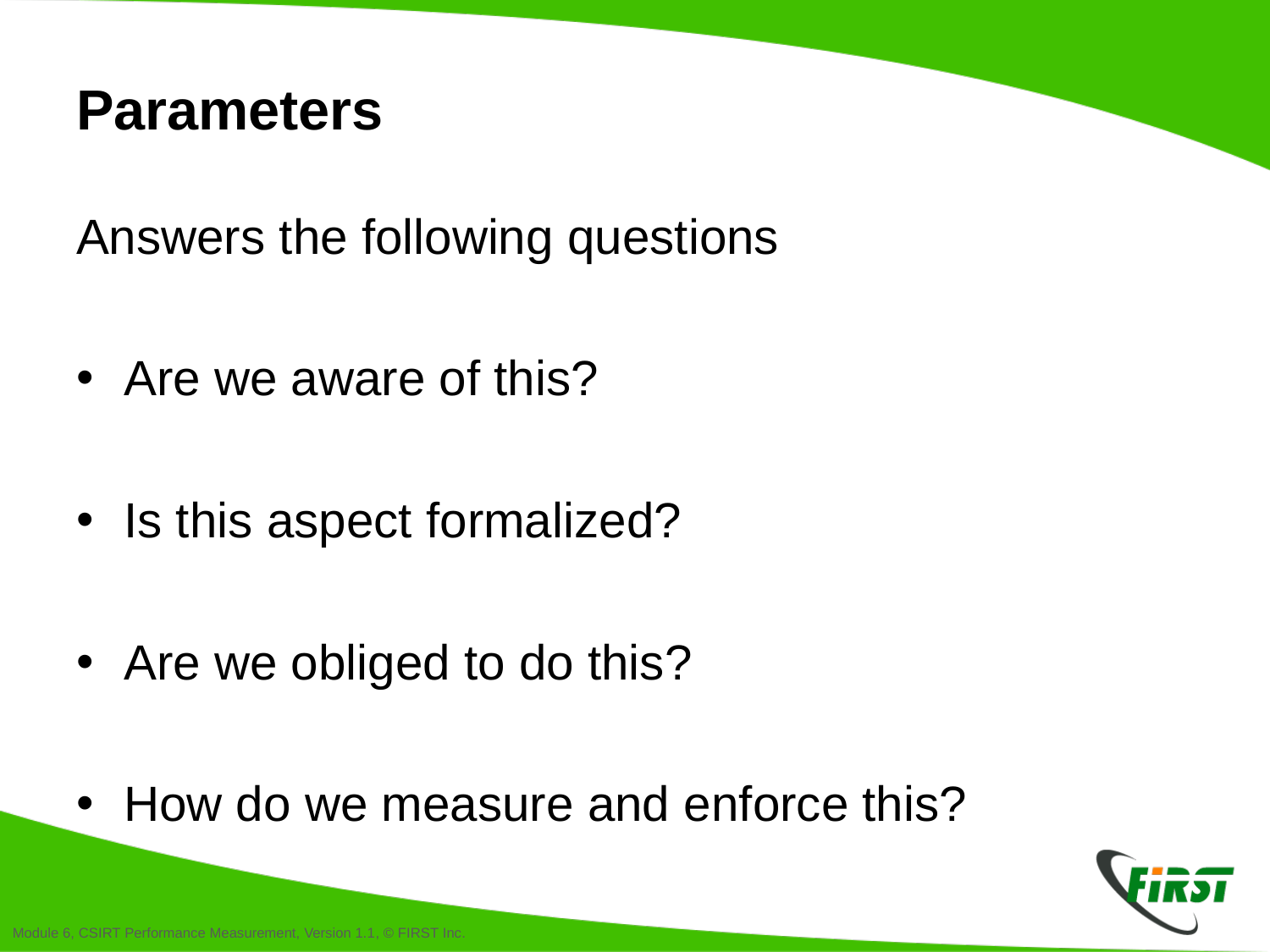

# Parameters
Answers the following questions

Are we aware of this?

Is this aspect formalized?

Are we obliged to do this?

How do we measure and enforce this?